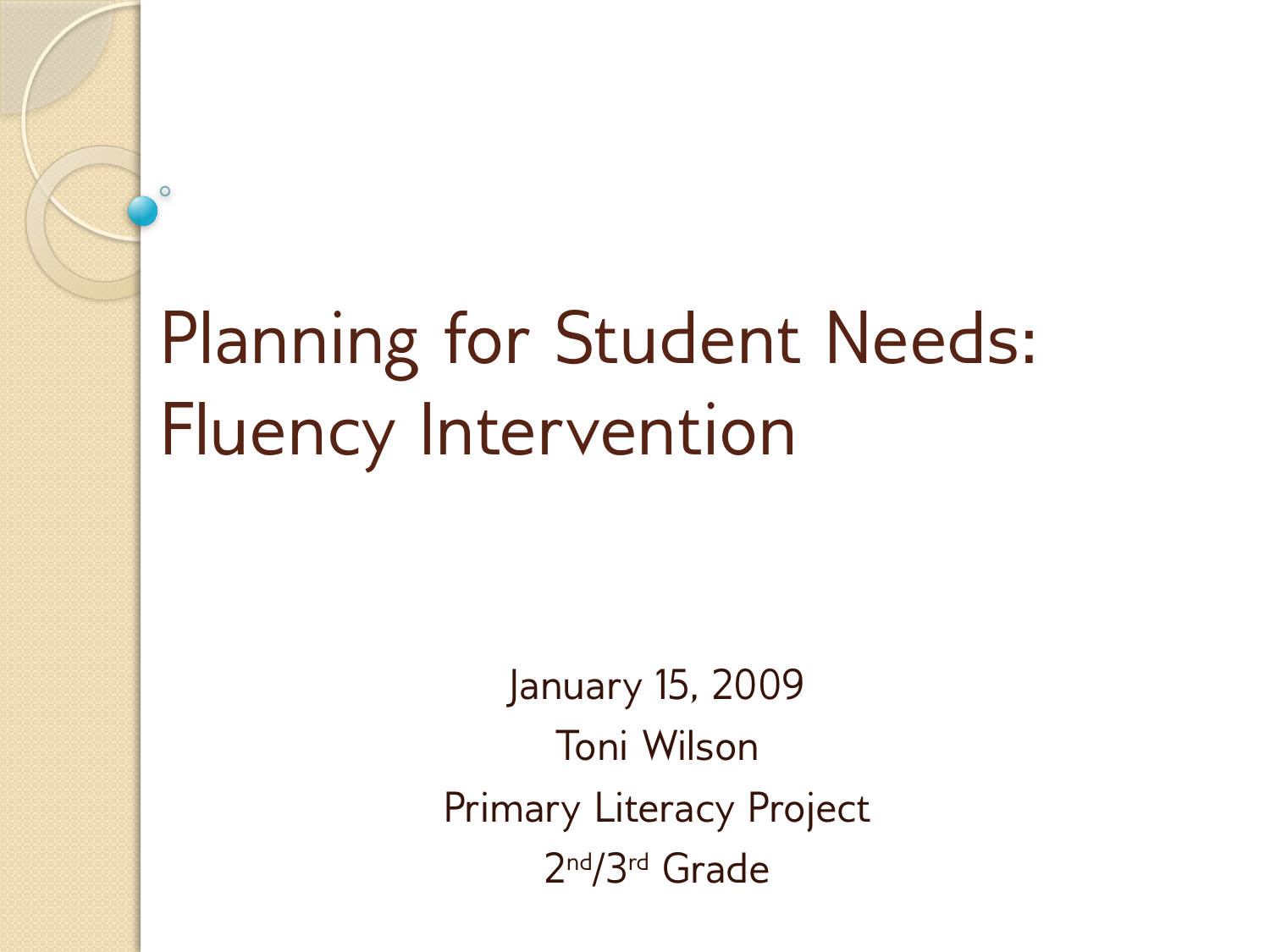

# Planning for Student Needs: Fluency Intervention
January 15, 2009
Toni Wilson
Primary Literacy Project
2nd/3rd Grade